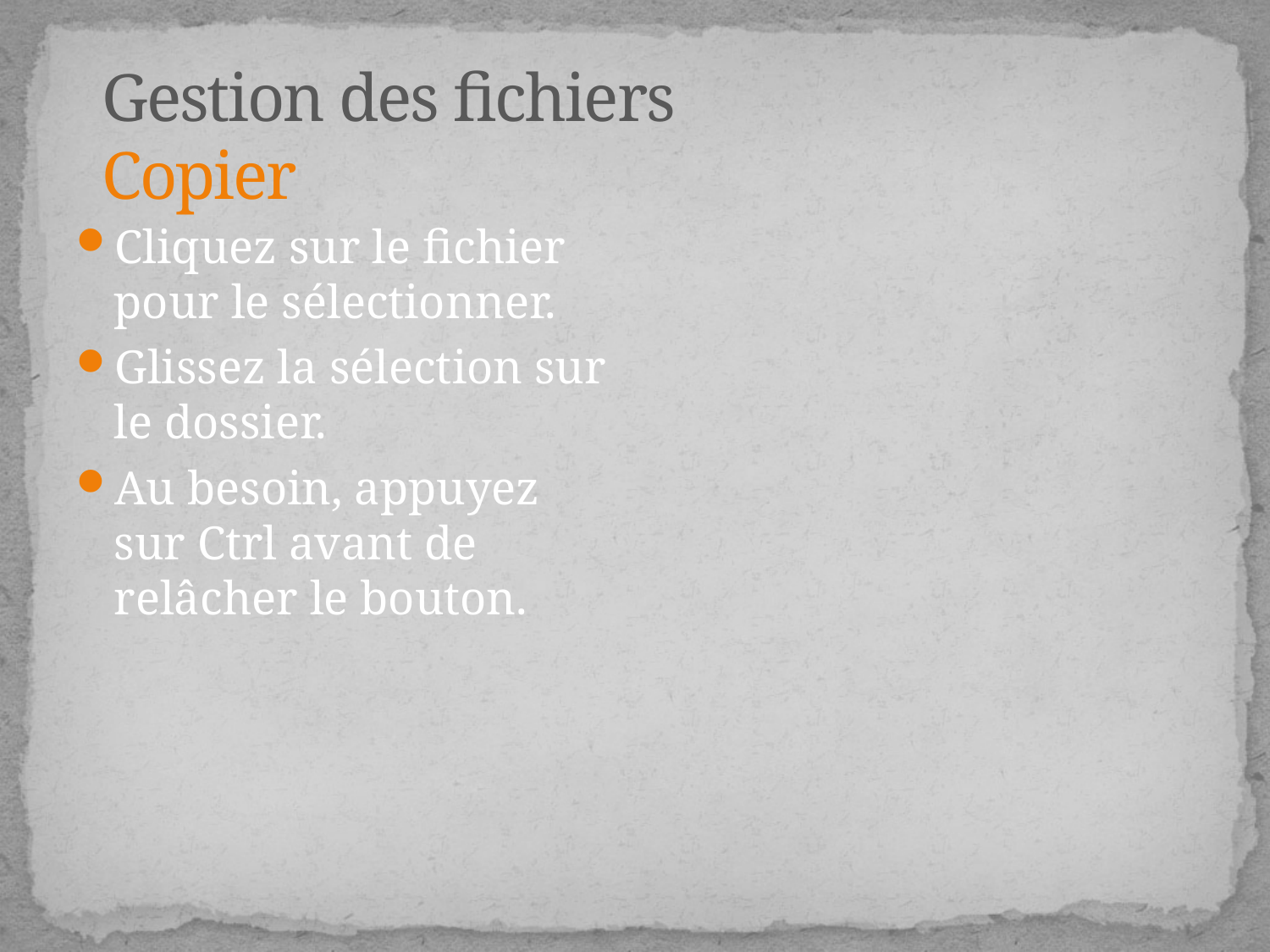

# Gestion des fichiers Copier
Cliquez sur le fichier pour le sélectionner.
Glissez la sélection sur le dossier.
Au besoin, appuyez sur Ctrl avant de relâcher le bouton.